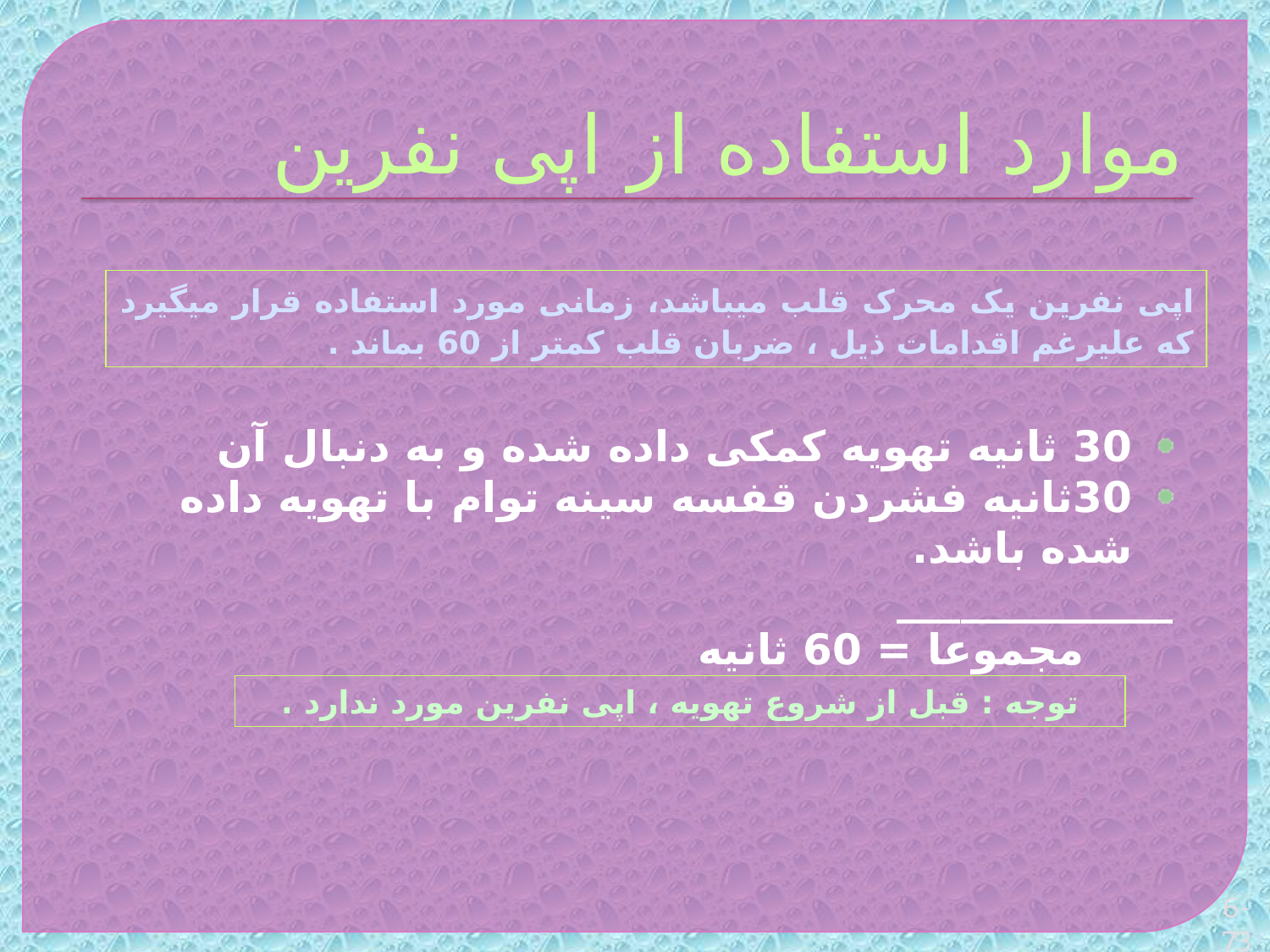

# موارد استفاده از اپی نفرین
اپی نفرین یک محرک قلب میباشد، زمانی مورد استفاده قرار میگیرد که علیرغم اقدامات ذیل ، ضربان قلب کمتر از 60 بماند .
30 ثانیه تهویه کمکی داده شده و به دنبال آن
30ثانیه فشردن قفسه سینه توام با تهویه داده شده باشد.
_____________
      مجموعا = 60 ثانیه

توجه : قبل از شروع تهویه ، اپی نفرین مورد ندارد .
6-73